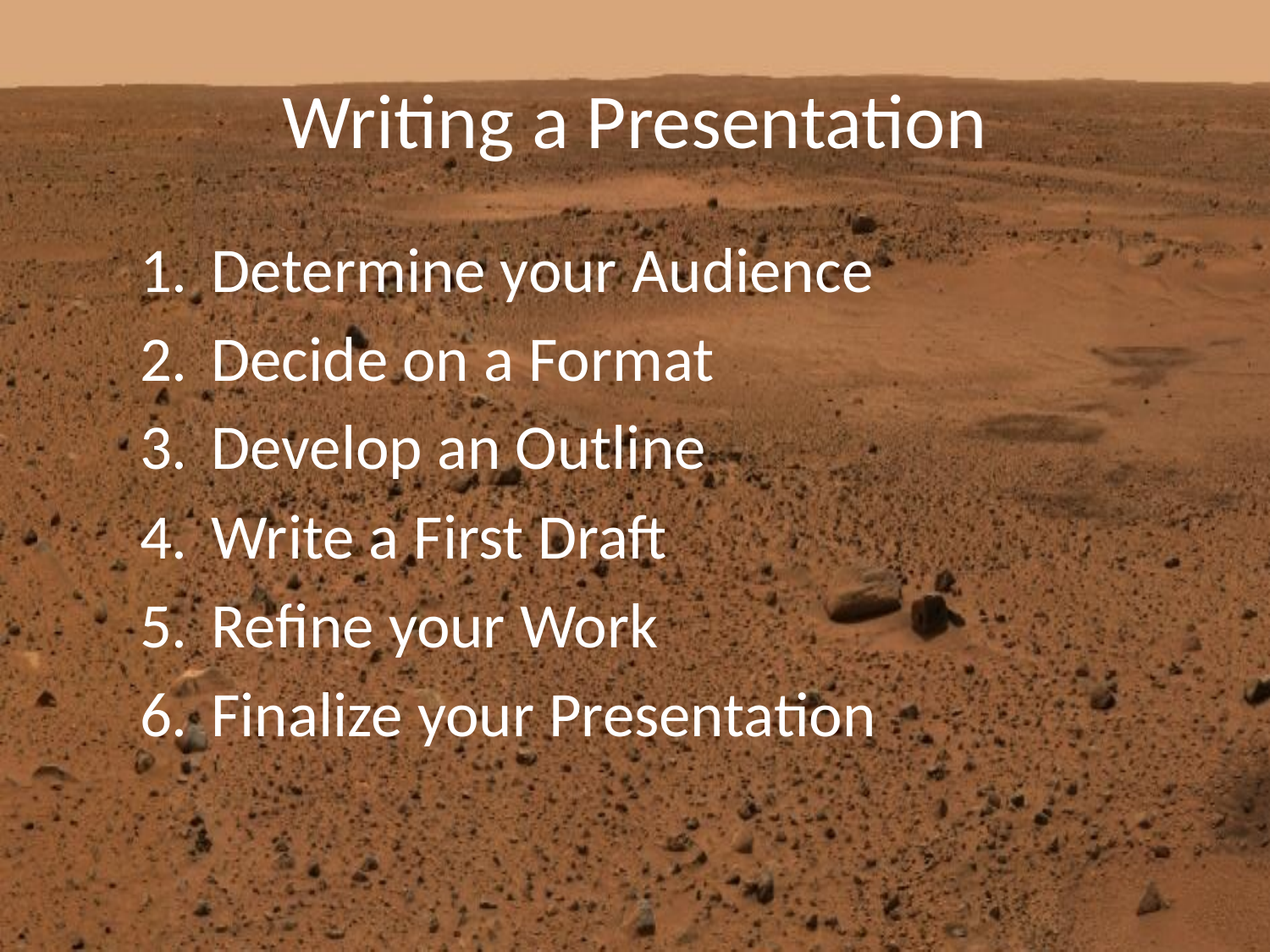

# Writing a Presentation
Determine your Audience
Decide on a Format
Develop an Outline
Write a First Draft
Refine your Work
Finalize your Presentation